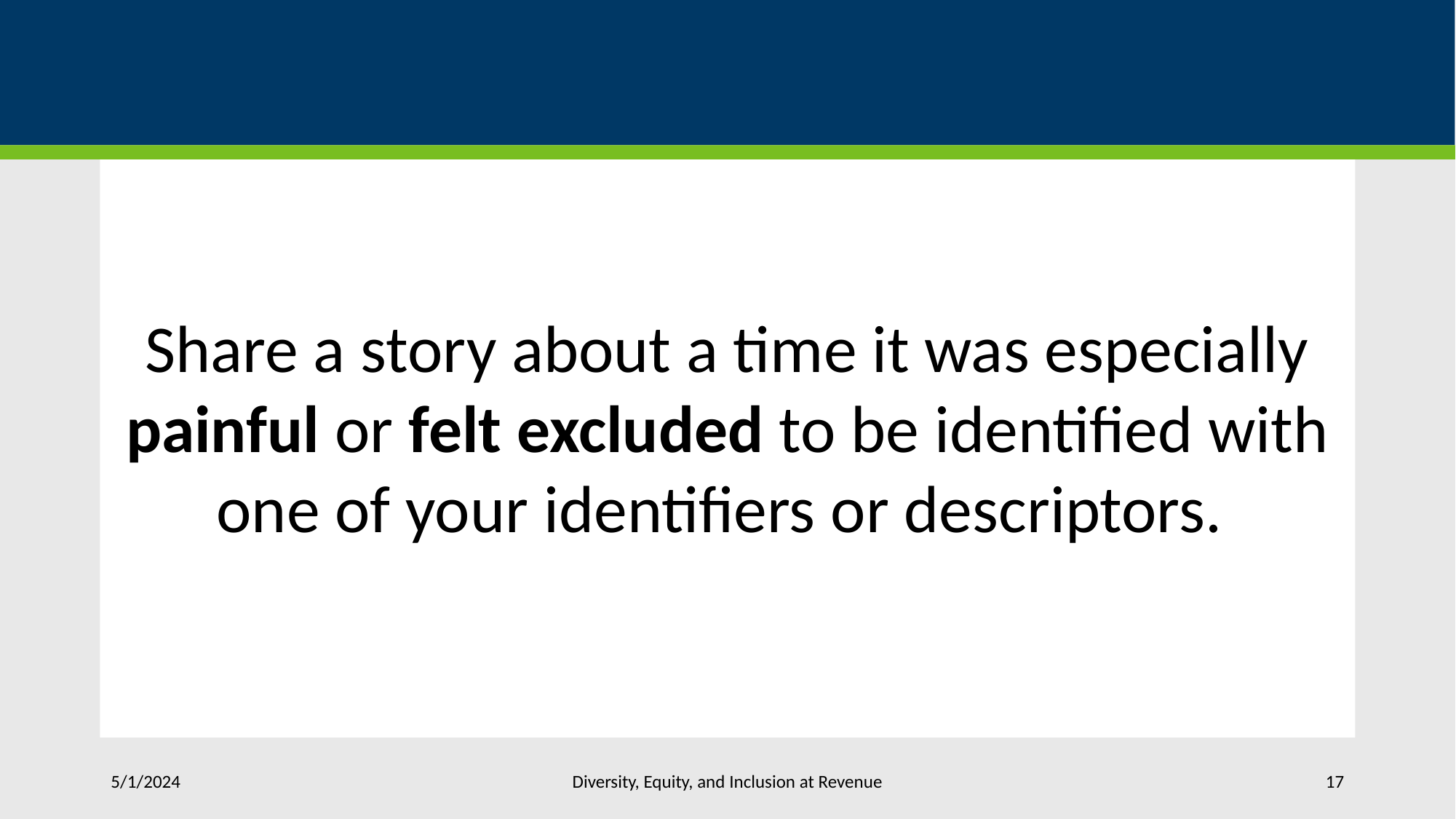

#

Share a story about a time it was especially painful or felt excluded to be identified with one of your identifiers or descriptors.

Diversity, Equity, and Inclusion at Revenue
5/1/2024
17